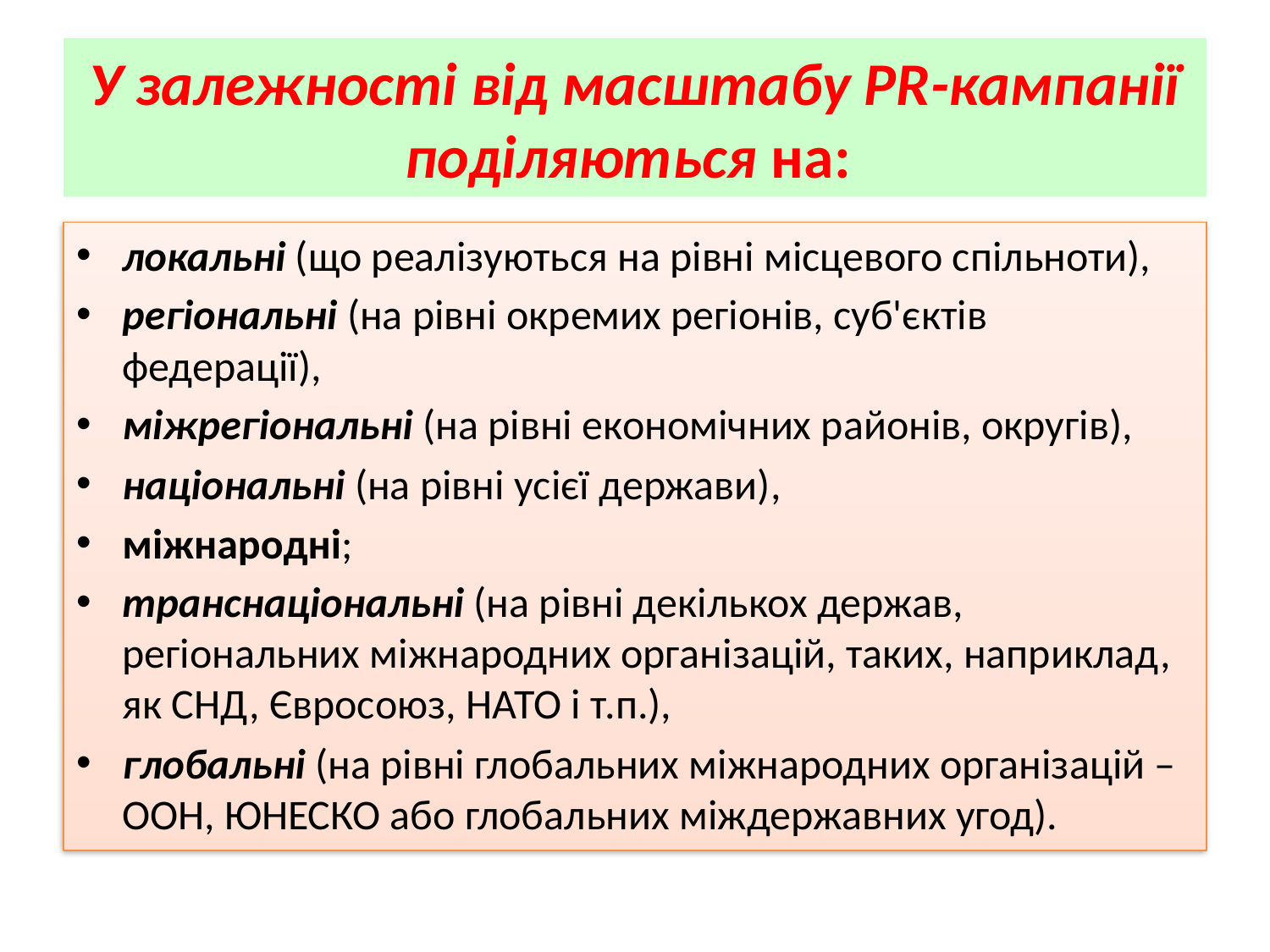

# У залежності від масштабу PR-кампанії поділяються на:
локальні (що реалізуються на рівні місцевого спільноти),
регіональні (на рівні окремих регіонів, суб'єктів федерації),
міжрегіональні (на рівні економічних районів, округів),
національні (на рівні усієї держави),
міжнародні;
транснаціональні (на рівні декількох держав, регіональних міжнародних організацій, таких, наприклад, як СНД, Євросоюз, НАТО і т.п.),
глобальні (на рівні глобальних міжнародних організацій – ООН, ЮНЕСКО або глобальних міждержавних угод).